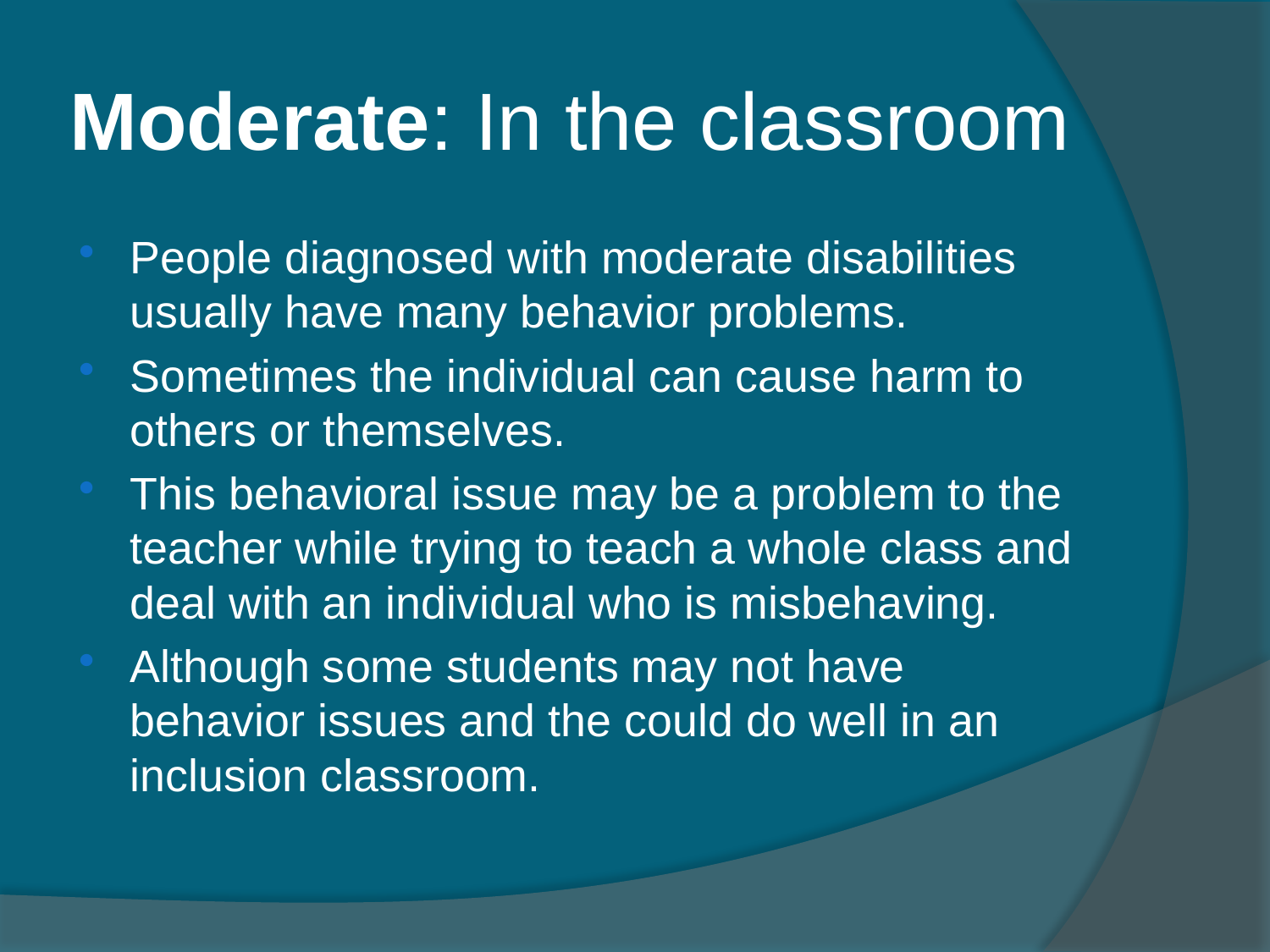

# Moderate: In the classroom
People diagnosed with moderate disabilities usually have many behavior problems.
Sometimes the individual can cause harm to others or themselves.
This behavioral issue may be a problem to the teacher while trying to teach a whole class and deal with an individual who is misbehaving.
Although some students may not have behavior issues and the could do well in an inclusion classroom.